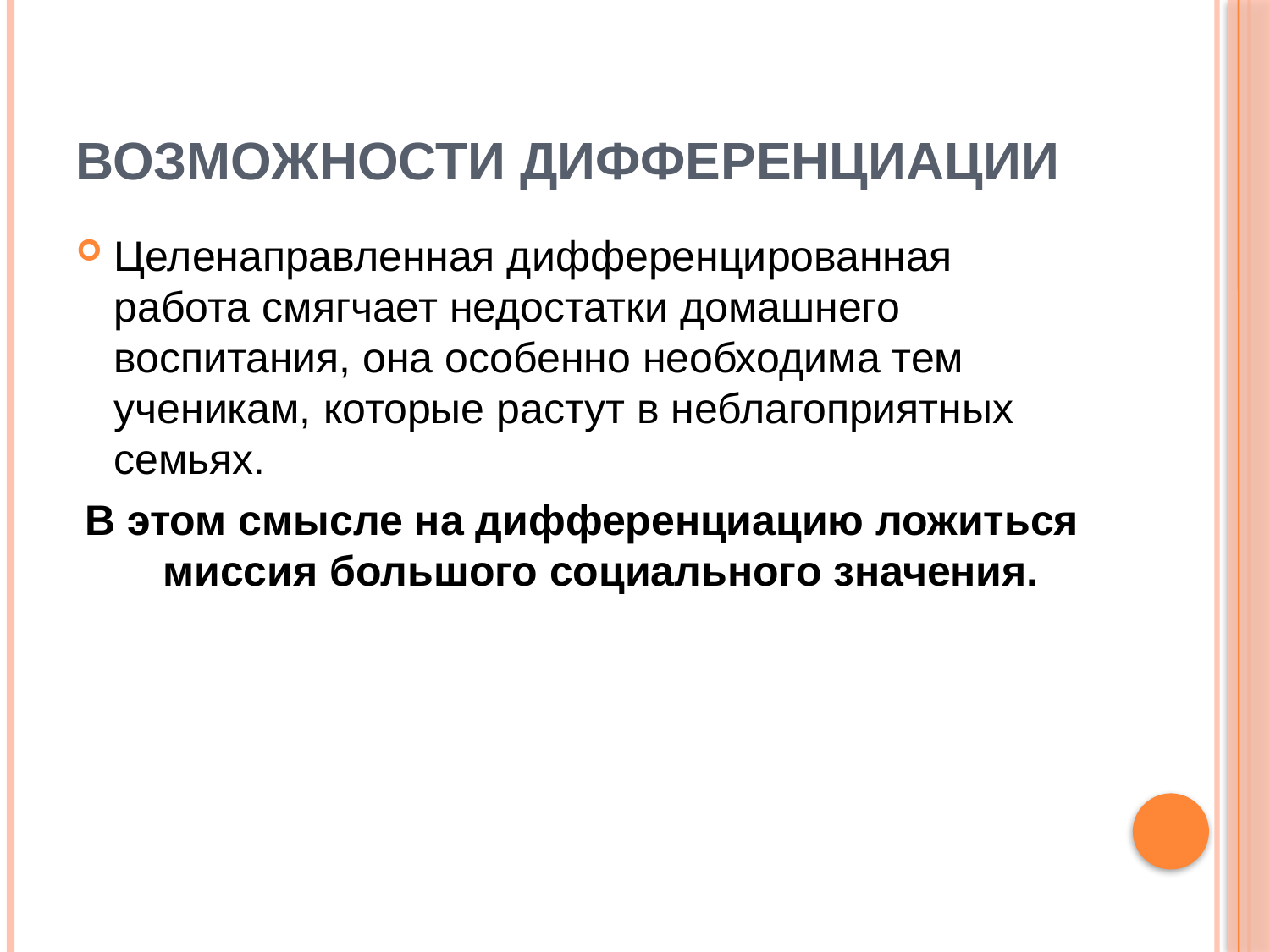

# Возможности дифференциации
Целенаправленная дифференцированная работа смягчает недостатки домашнего воспитания, она особенно необходима тем ученикам, которые растут в неблагоприятных семьях.
В этом смысле на дифференциацию ложиться миссия большого социального значения.